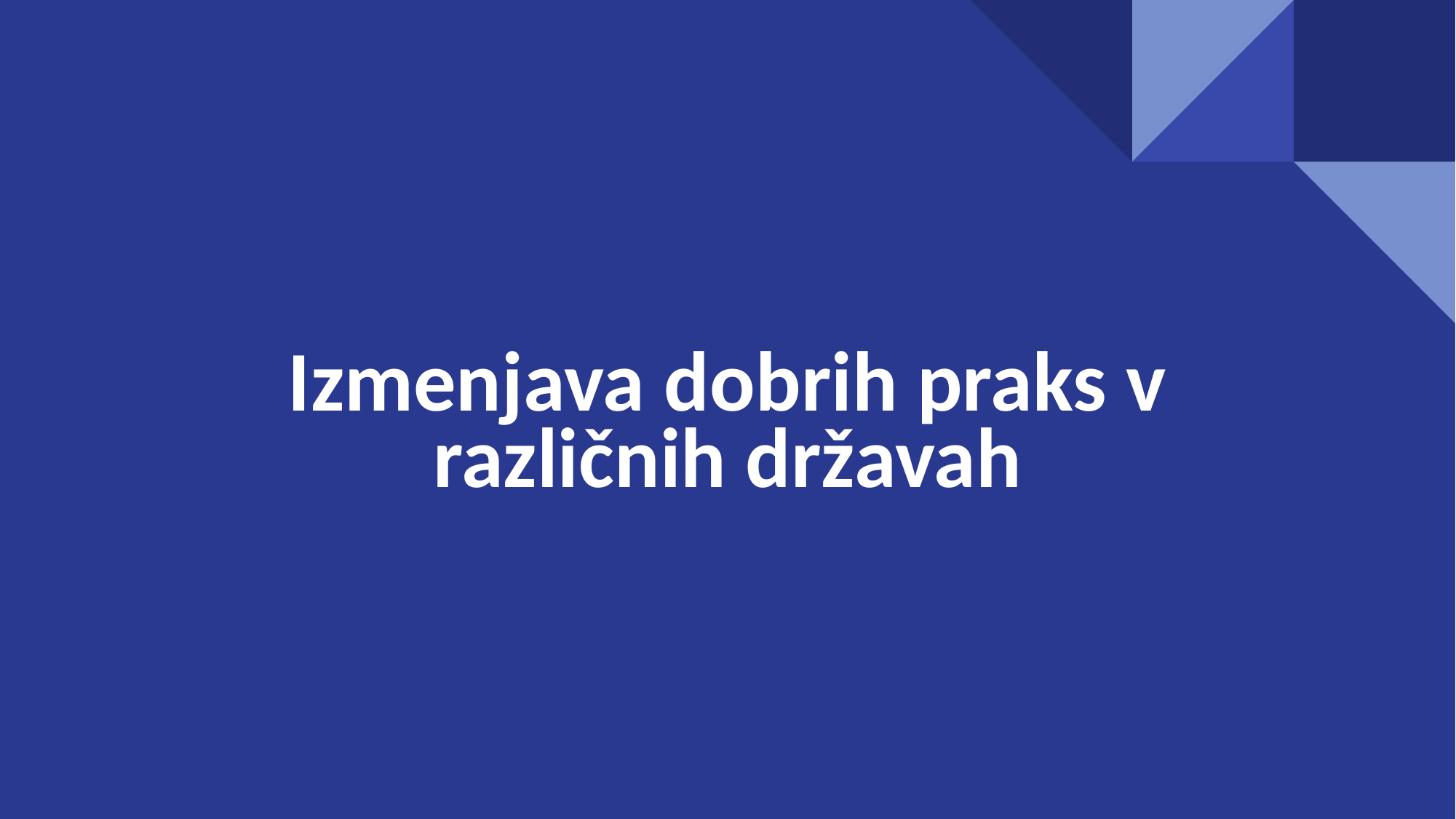

# Izmenjava dobrih praks v različnih državah